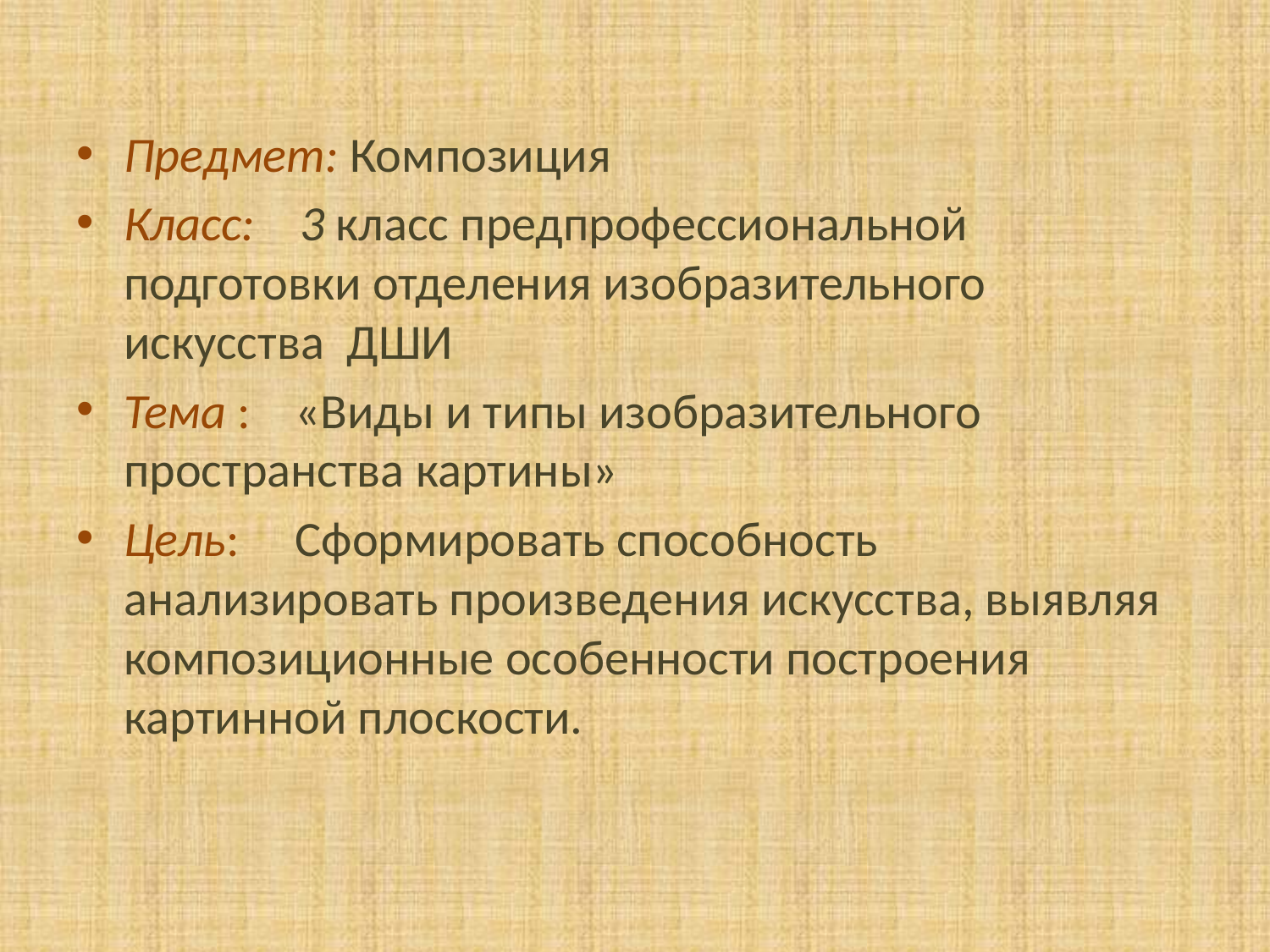

Предмет: Композиция
Класс:    3 класс предпрофессиональной подготовки отделения изобразительного искусства  ДШИ
Тема :    «Виды и типы изобразительного пространства картины»
Цель:     Сформировать способность анализировать произведения искусства, выявляя композиционные особенности построения картинной плоскости.

#